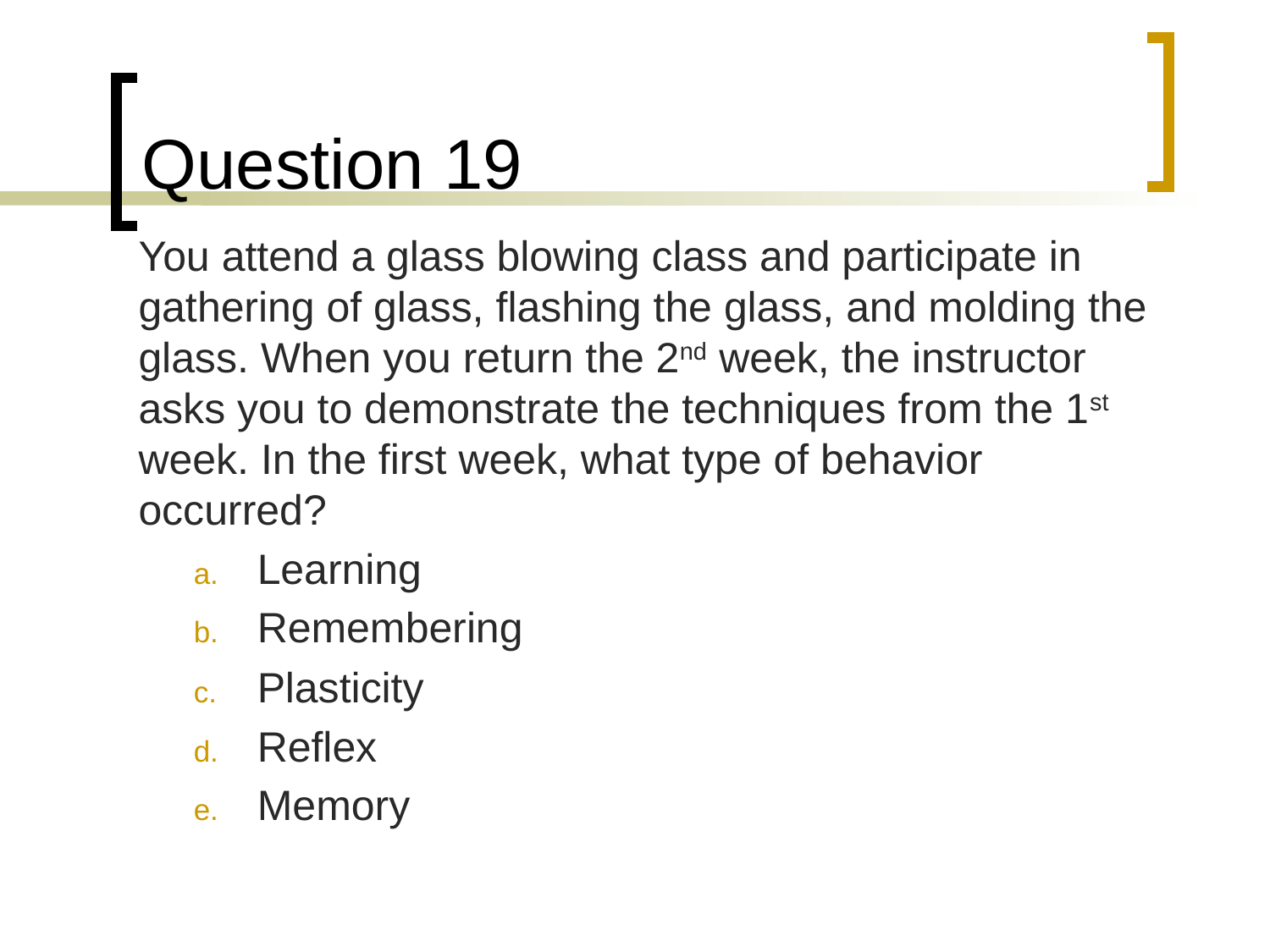

# Question 19
	You attend a glass blowing class and participate in gathering of glass, flashing the glass, and molding the glass. When you return the 2nd week, the instructor asks you to demonstrate the techniques from the 1st week. In the first week, what type of behavior occurred?
Learning
Remembering
Plasticity
Reflex
Memory